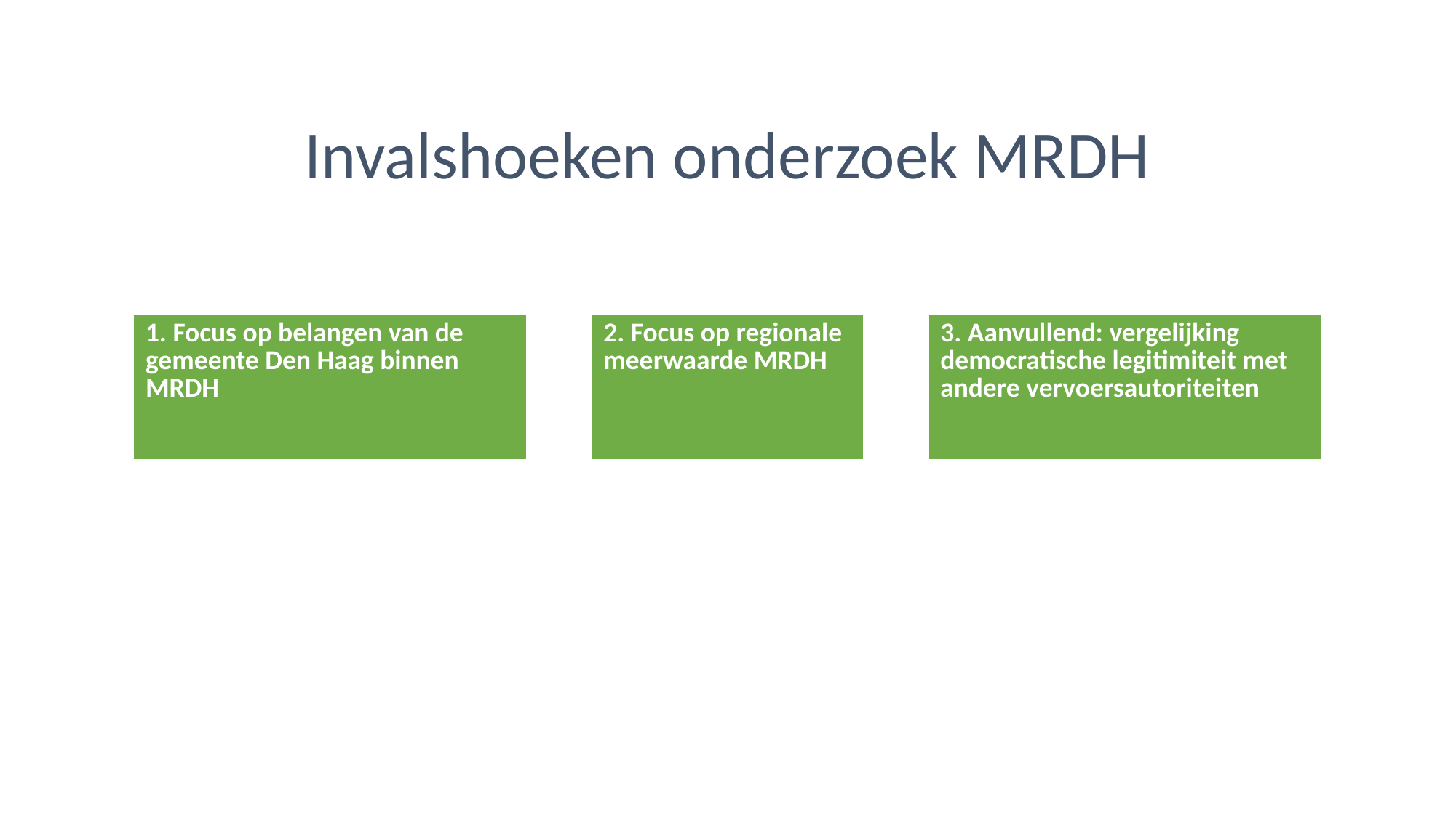

# Invalshoeken onderzoek MRDH

| 1. Focus op belangen van de gemeente Den Haag binnen MRDH |
| --- |
| 2. Focus op regionale meerwaarde MRDH |
| --- |
| 3. Aanvullend: vergelijking democratische legitimiteit met andere vervoersautoriteiten |
| --- |